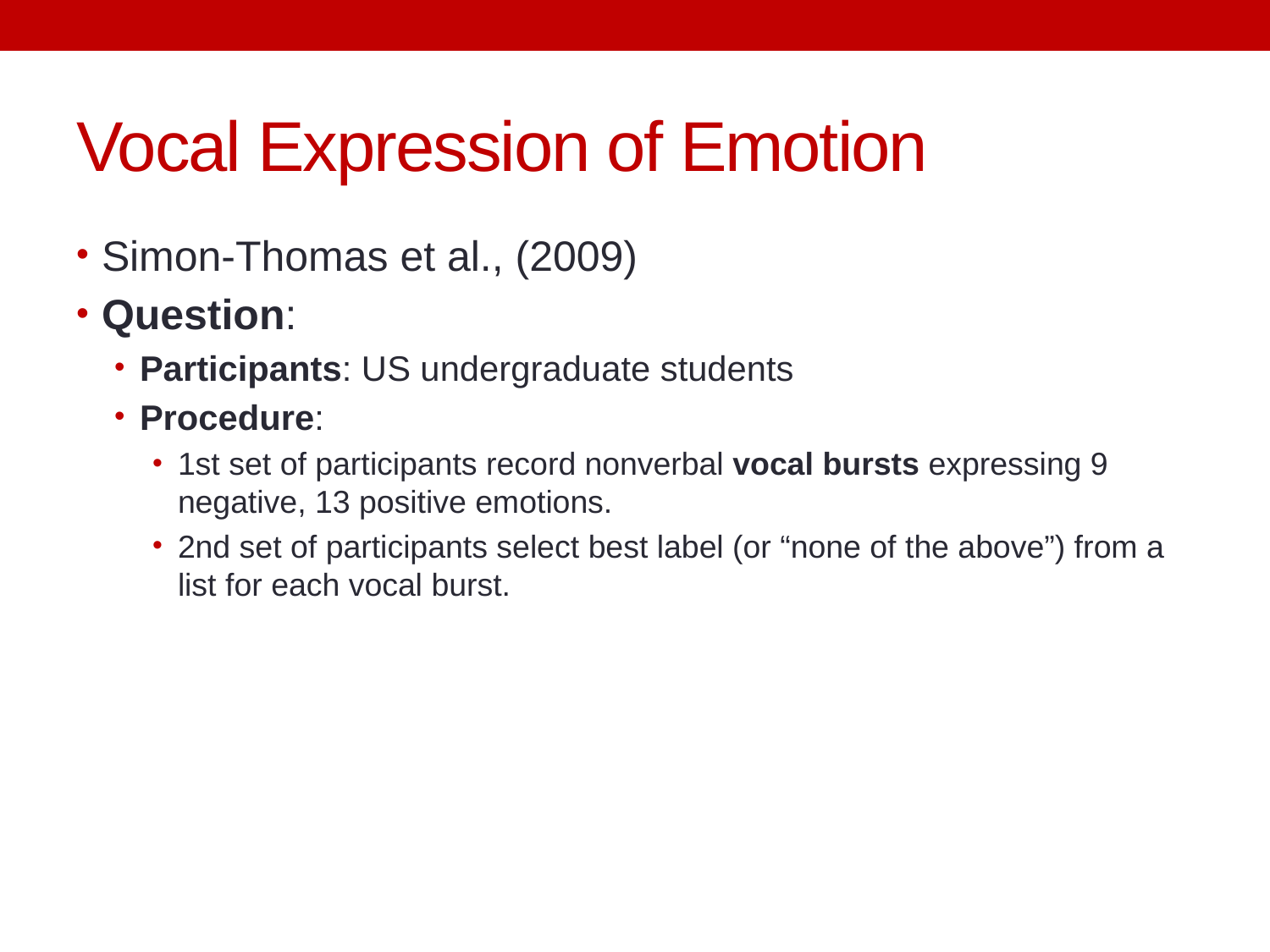

# Vocal Expression of Emotion
Simon-Thomas et al., (2009)
Question:
Participants: US undergraduate students
Procedure:
1st set of participants record nonverbal vocal bursts expressing 9 negative, 13 positive emotions.
2nd set of participants select best label (or “none of the above”) from a list for each vocal burst.